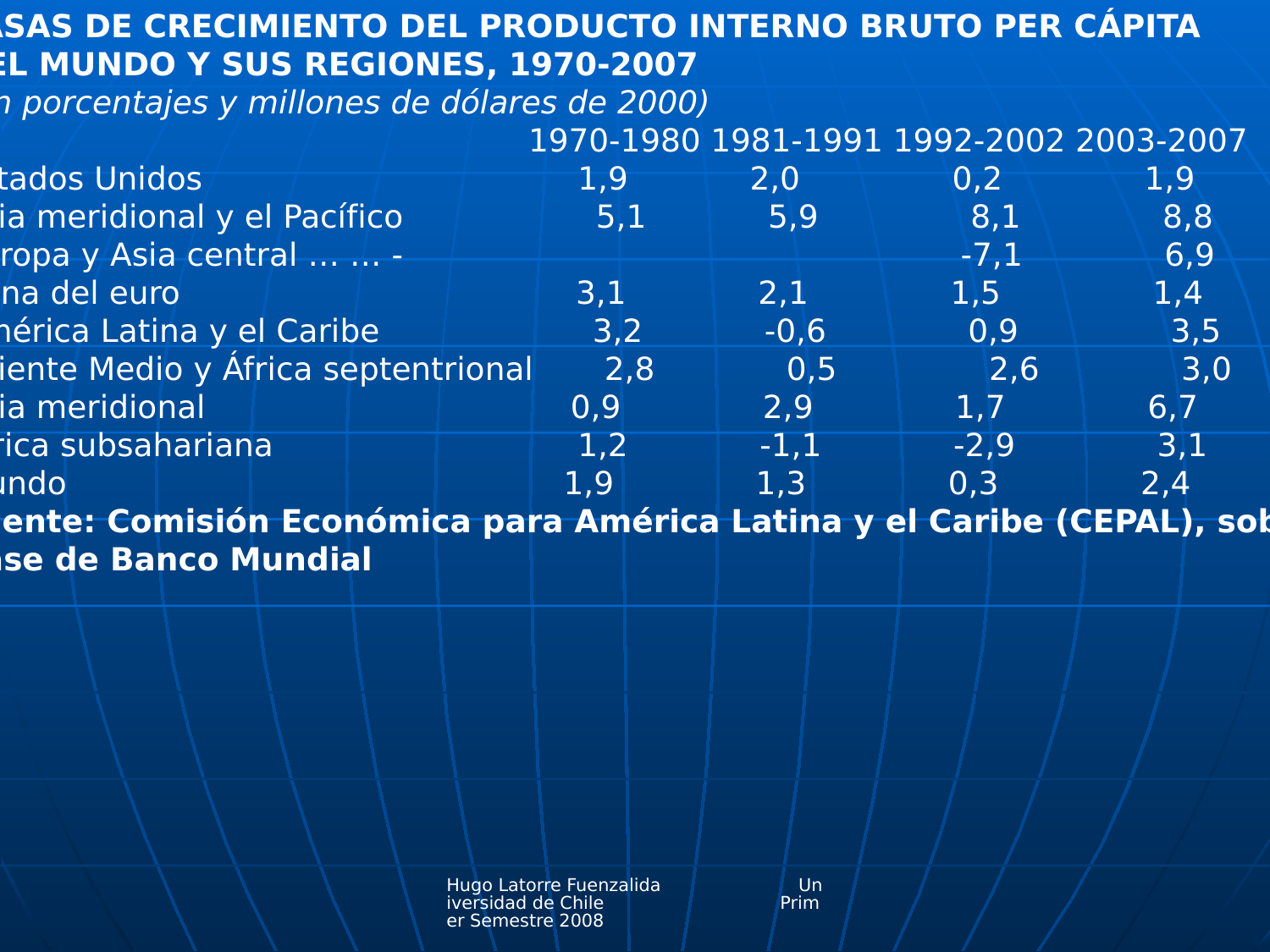

TASAS DE CRECIMIENTO DEL PRODUCTO INTERNO BRUTO PER CÁPITA
DEL MUNDO Y SUS REGIONES, 1970-2007
(En porcentajes y millones de dólares de 2000)
                                                        1970-1980 1981-1991 1992-2002 2003-2007
Estados Unidos                                     1,9            2,0               0,2              1,9
Asia meridional y el Pacífico                   5,1            5,9               8,1              8,8
Europa y Asia central … … -                                                       -7,1              6,9
Zona del euro                                       3,1             2,1              1,5               1,4
América Latina y el Caribe                     3,2            -0,6              0,9               3,5
Oriente Medio y África septentrional       2,8             0,5               2,6              3,0
Asia meridional                                    0,9              2,9              1,7              6,7
África subsahariana                              1,2             -1,1             -2,9              3,1
Mundo                                                 1,9              1,3              0,3              2,4
Fuente: Comisión Económica para América Latina y el Caribe (CEPAL), sobre la base de Banco Mundial
Hugo Latorre Fuenzalida                         Universidad de Chile                                Primer Semestre 2008